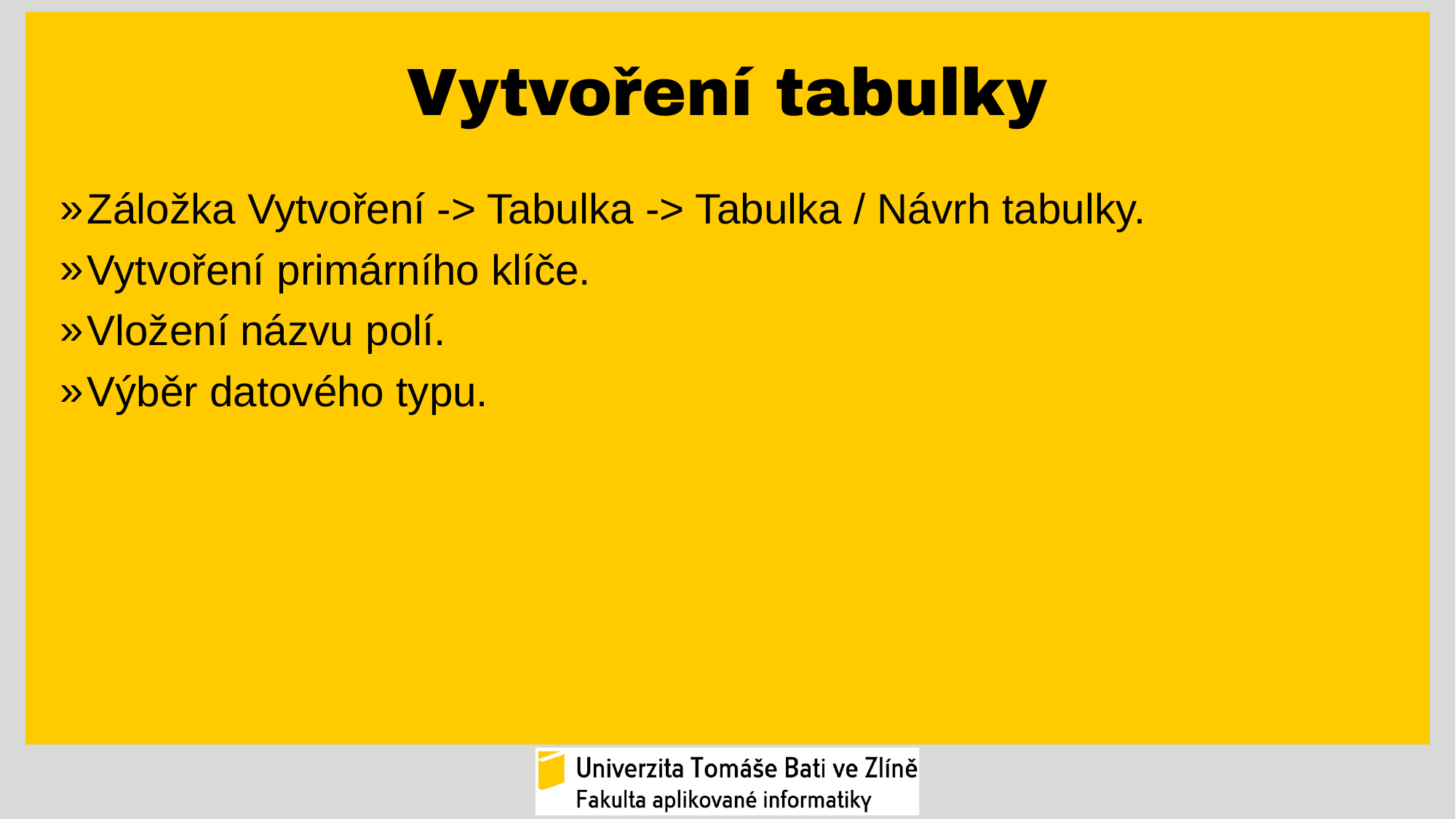

# Vytvoření tabulky
Záložka Vytvoření -> Tabulka -> Tabulka / Návrh tabulky.
Vytvoření primárního klíče.
Vložení názvu polí.
Výběr datového typu.